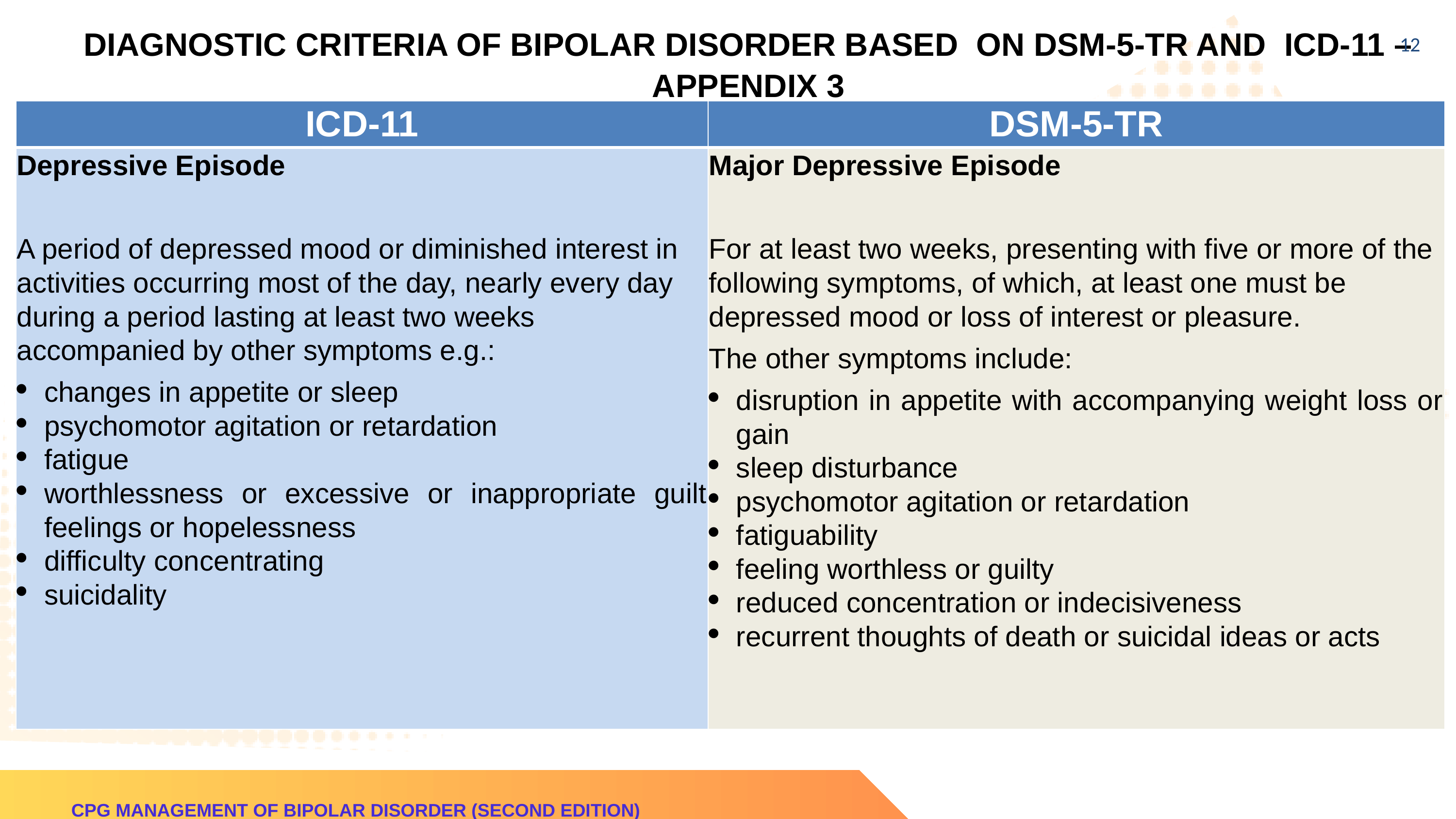

DIAGNOSTIC CRITERIA OF BIPOLAR DISORDER BASED  ON DSM-5-TR AND  ICD-11 – APPENDIX 3
12

| ICD-11 | DSM-5-TR |
| --- | --- |
| Depressive Episode   A period of depressed mood or diminished interest in activities occurring most of the day, nearly every day during a period lasting at least two weeks accompanied by other symptoms e.g.: changes in appetite or sleep psychomotor agitation or retardation fatigue worthlessness or excessive or inappropriate guilt feelings or hopelessness difficulty concentrating suicidality | Major Depressive Episode   For at least two weeks, presenting with five or more of the following symptoms, of which, at least one must be depressed mood or loss of interest or pleasure. The other symptoms include: disruption in appetite with accompanying weight loss or gain sleep disturbance psychomotor agitation or retardation fatiguability feeling worthless or guilty reduced concentration or indecisiveness recurrent thoughts of death or suicidal ideas or acts |

CPG MANAGEMENT OF BIPOLAR DISORDER (SECOND EDITION)